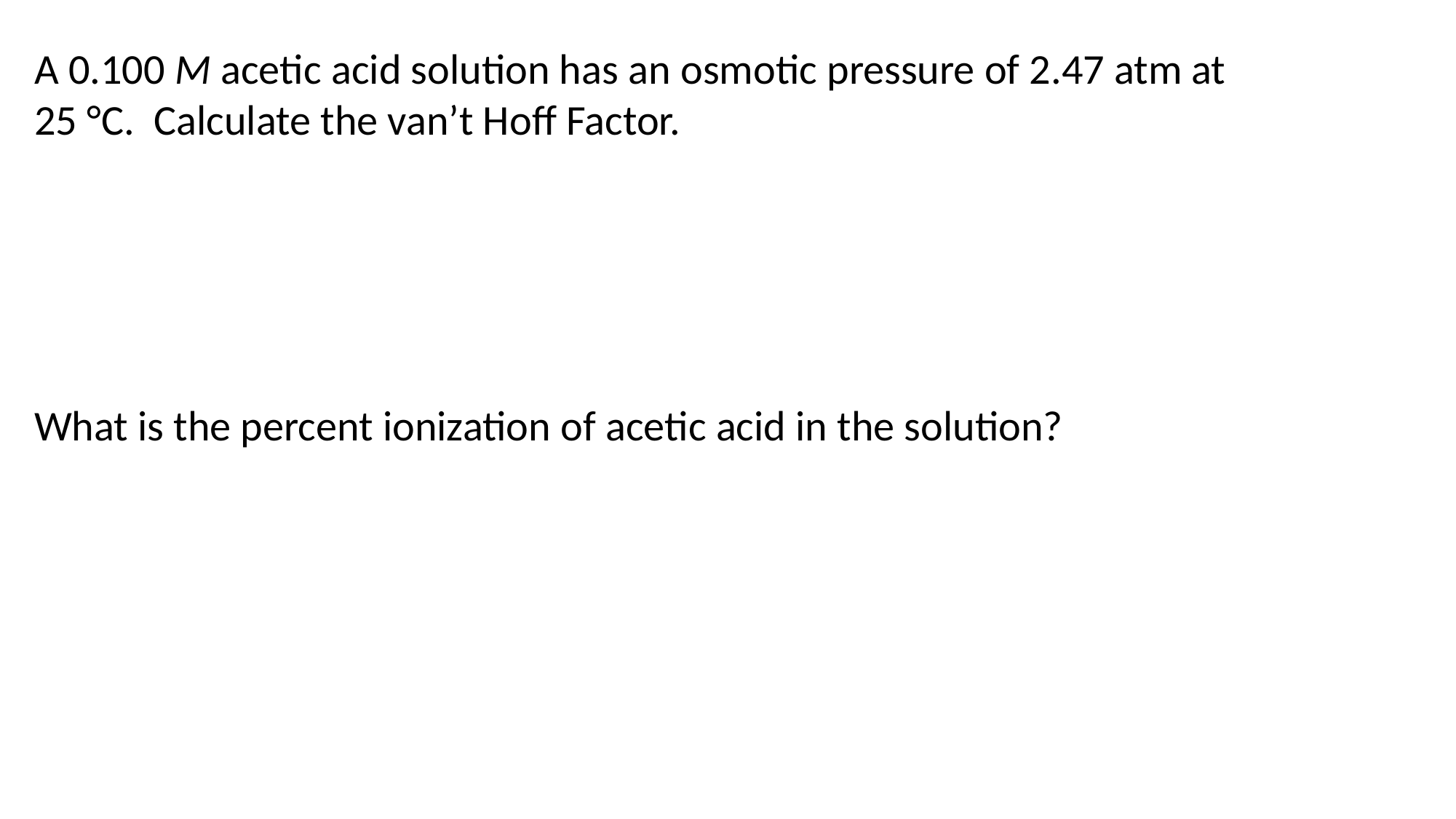

A 0.100 M acetic acid solution has an osmotic pressure of 2.47 atm at 25 °C.  Calculate the van’t Hoff Factor.

What is the percent ionization of acetic acid in the solution?